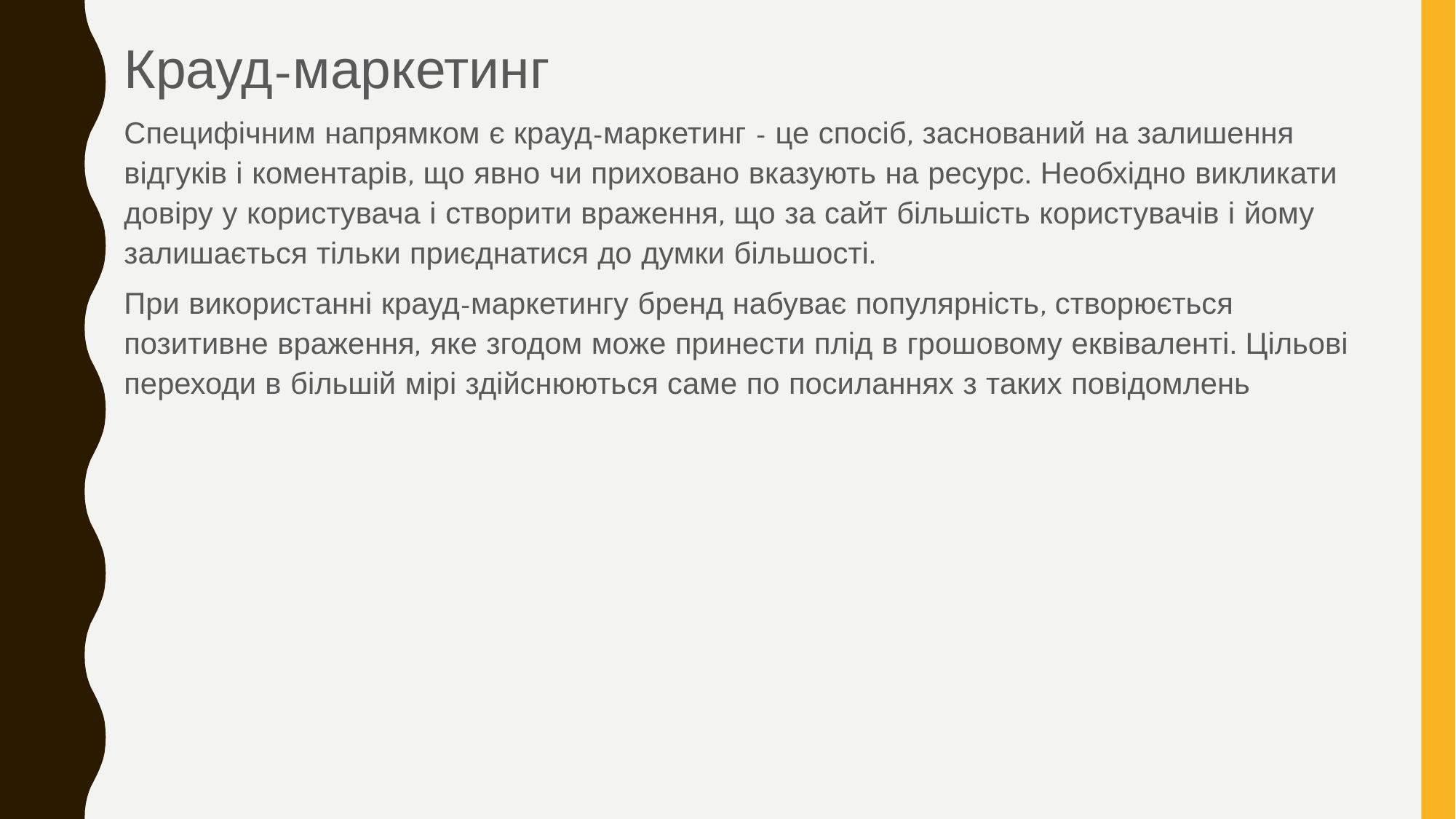

Крауд-маркетинг
Специфічним напрямком є ​​крауд-маркетинг - це спосіб, заснований на залишення відгуків і коментарів, що явно чи приховано вказують на ресурс. Необхідно викликати довіру у користувача і створити враження, що за сайт більшість користувачів і йому залишається тільки приєднатися до думки більшості.
При використанні крауд-маркетингу бренд набуває популярність, створюється позитивне враження, яке згодом може принести плід в грошовому еквіваленті. Цільові переходи в більшій мірі здійснюються саме по посиланнях з таких повідомлень